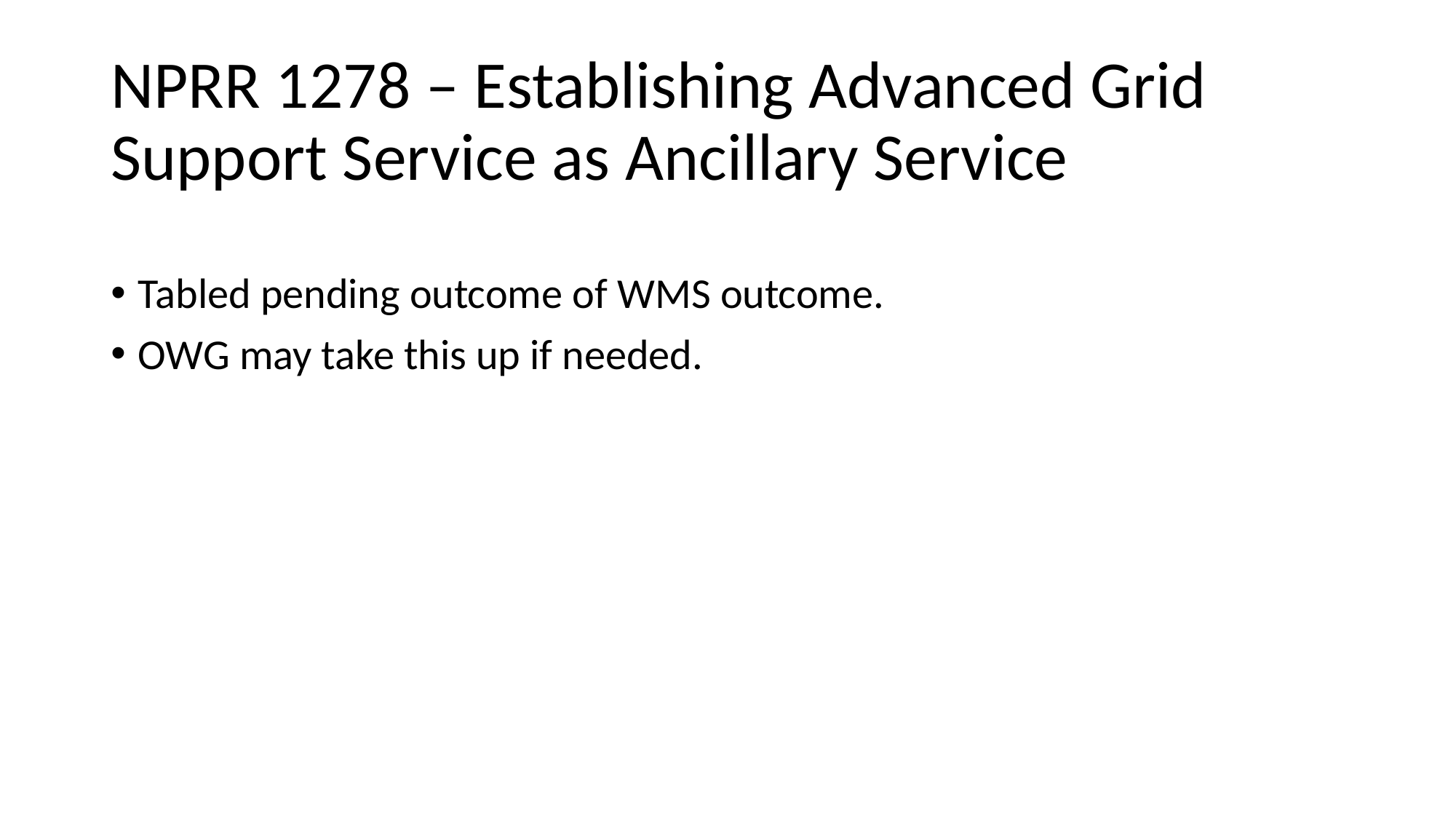

# NPRR 1278 – Establishing Advanced Grid Support Service as Ancillary Service
Tabled pending outcome of WMS outcome.
OWG may take this up if needed.